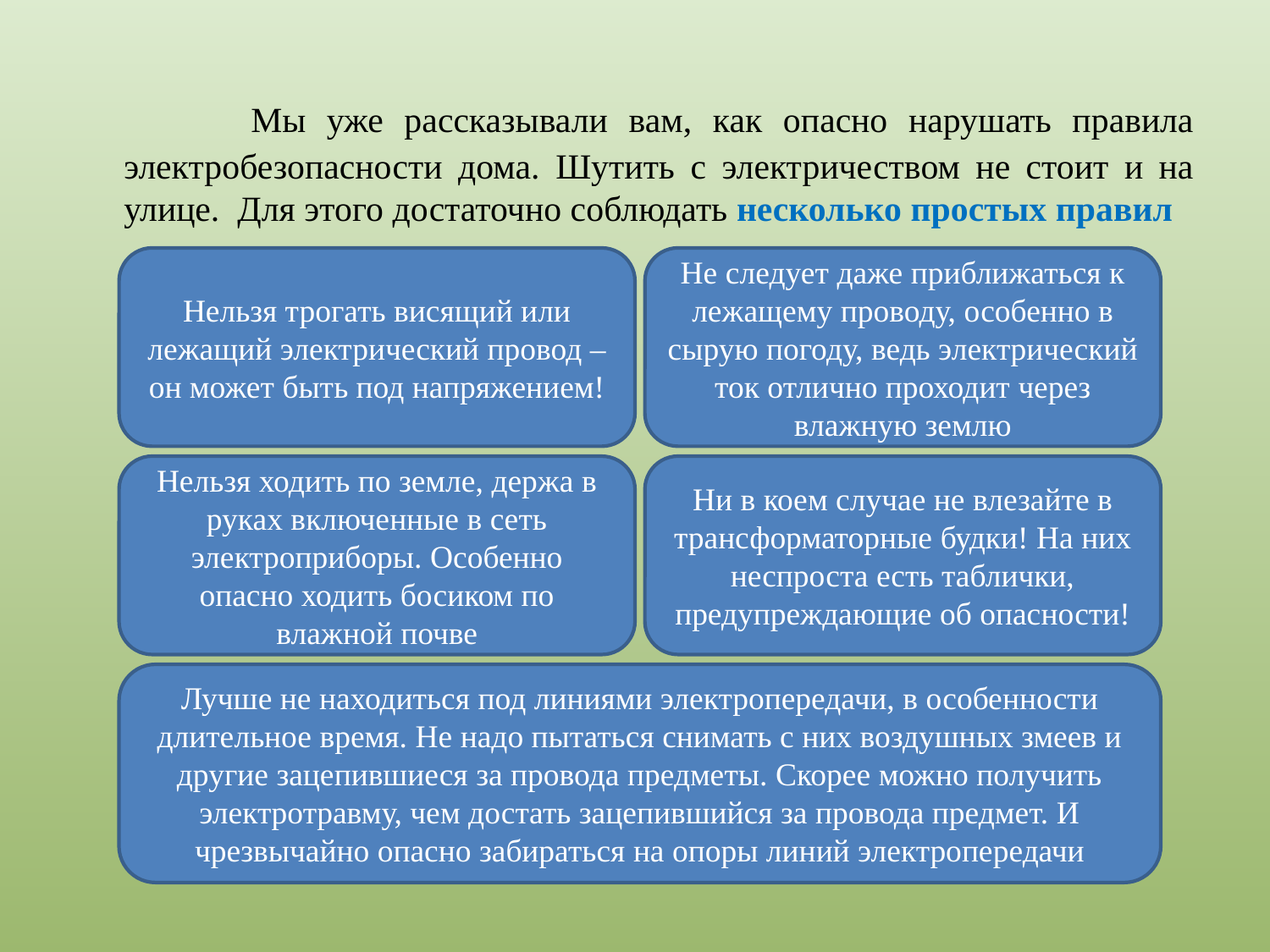

Мы уже рассказывали вам, как опасно нарушать правила электробезопасности дома. Шутить с электричеством не стоит и на улице.  Для этого достаточно соблюдать несколько простых правил
Нельзя трогать висящий или лежащий электрический провод – он может быть под напряжением!
Не следует даже приближаться к лежащему проводу, особенно в сырую погоду, ведь электрический ток отлично проходит через влажную землю
Нельзя ходить по земле, держа в руках включенные в сеть электроприборы. Особенно опасно ходить босиком по влажной почве
Ни в коем случае не влезайте в трансформаторные будки! На них неспроста есть таблички, предупреждающие об опасности!
Лучше не находиться под линиями электропередачи, в особенности длительное время. Не надо пытаться снимать с них воздушных змеев и другие зацепившиеся за провода предметы. Скорее можно получить электротравму, чем достать зацепившийся за провода предмет. И чрезвычайно опасно забираться на опоры линий электропередачи